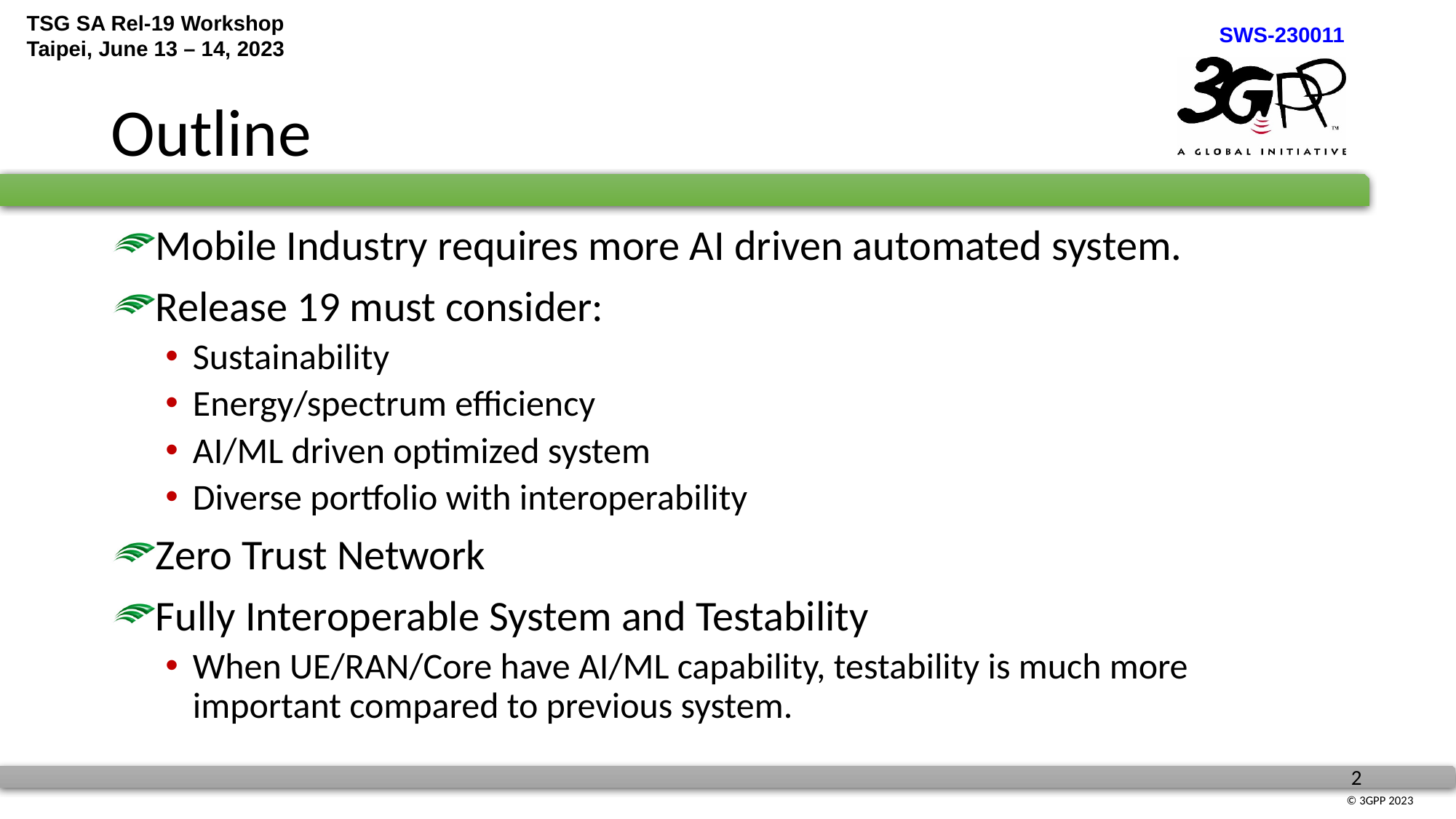

# Outline
Mobile Industry requires more AI driven automated system.
Release 19 must consider:
Sustainability
Energy/spectrum efficiency
AI/ML driven optimized system
Diverse portfolio with interoperability
Zero Trust Network
Fully Interoperable System and Testability
When UE/RAN/Core have AI/ML capability, testability is much more important compared to previous system.